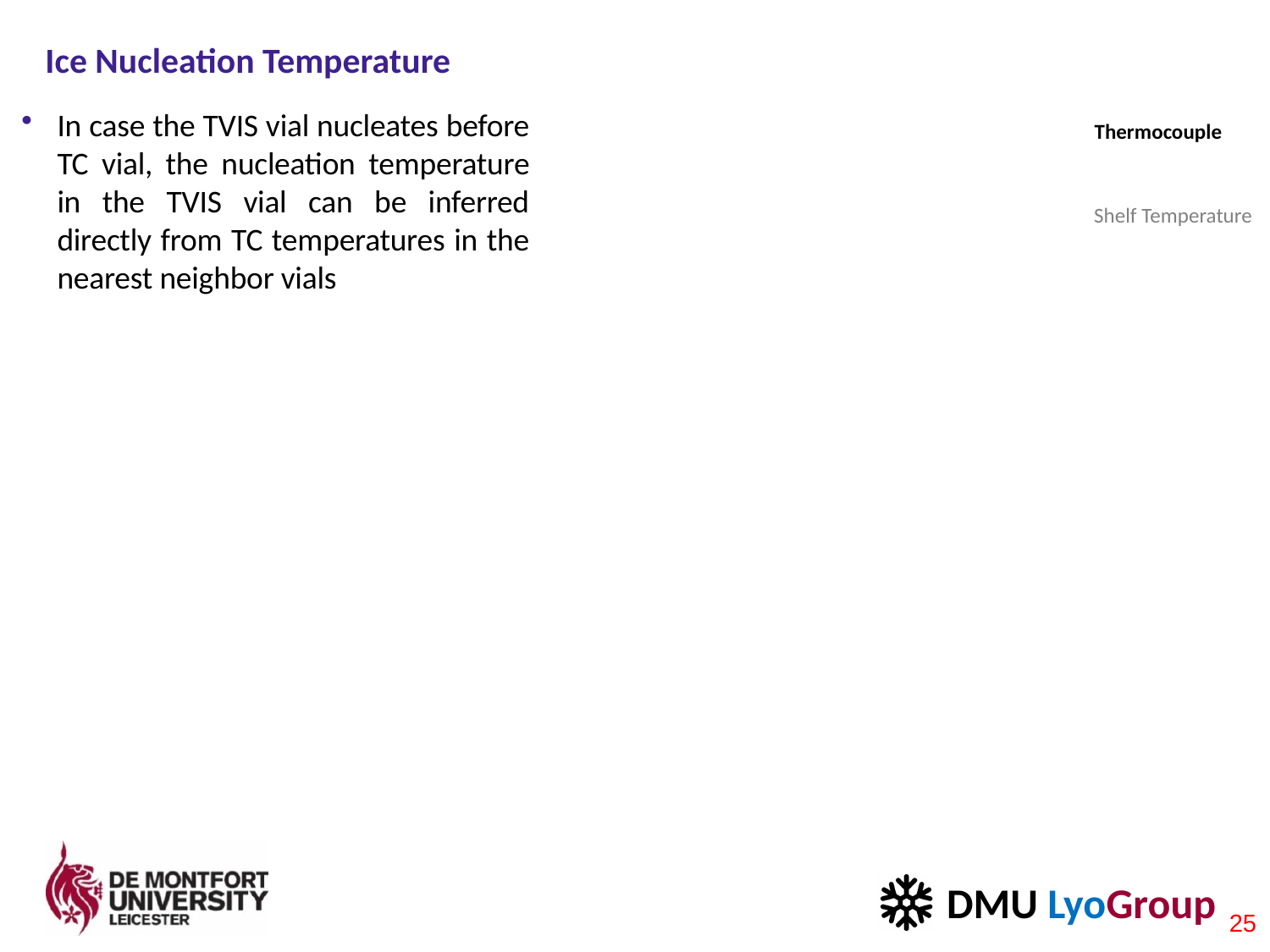

# Ice Nucleation Temperature
In case the TVIS vial nucleates before TC vial, the nucleation temperature in the TVIS vial can be inferred directly from TC temperatures in the nearest neighbor vials

Thermocouple
Shelf Temperature